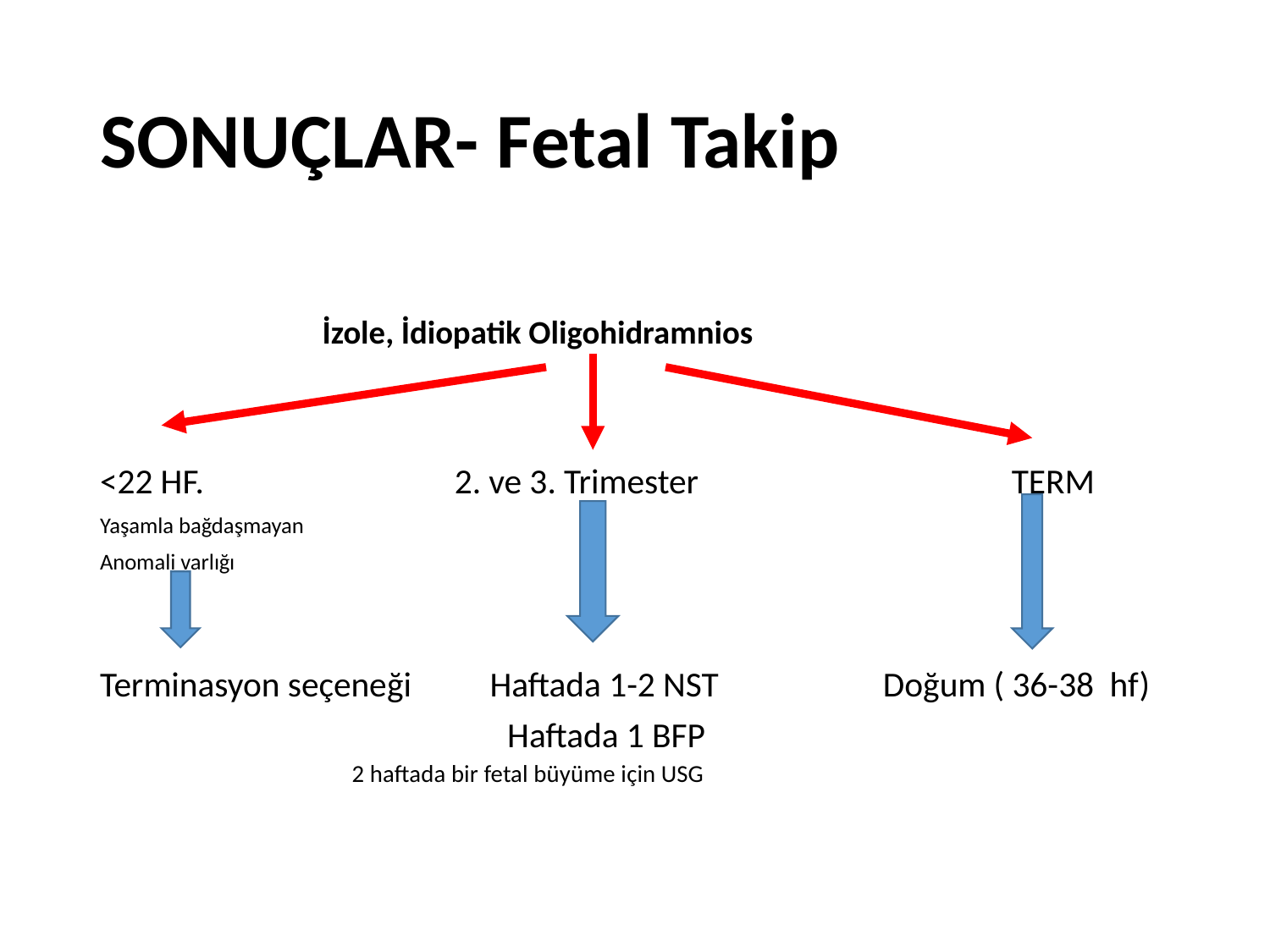

# SONUÇLAR- Fetal Takip
                              İzole, İdiopatik Oligohidramnios

<22 HF.                                2. ve 3. Trimester                                        TERM
Yaşamla bağdaşmayan
Anomali varlığı

Terminasyon seçeneği          Haftada 1-2 NST                     Doğum ( 36-38  hf)
                                                    Haftada 1 BFP
                                     2 haftada bir fetal büyüme için USG